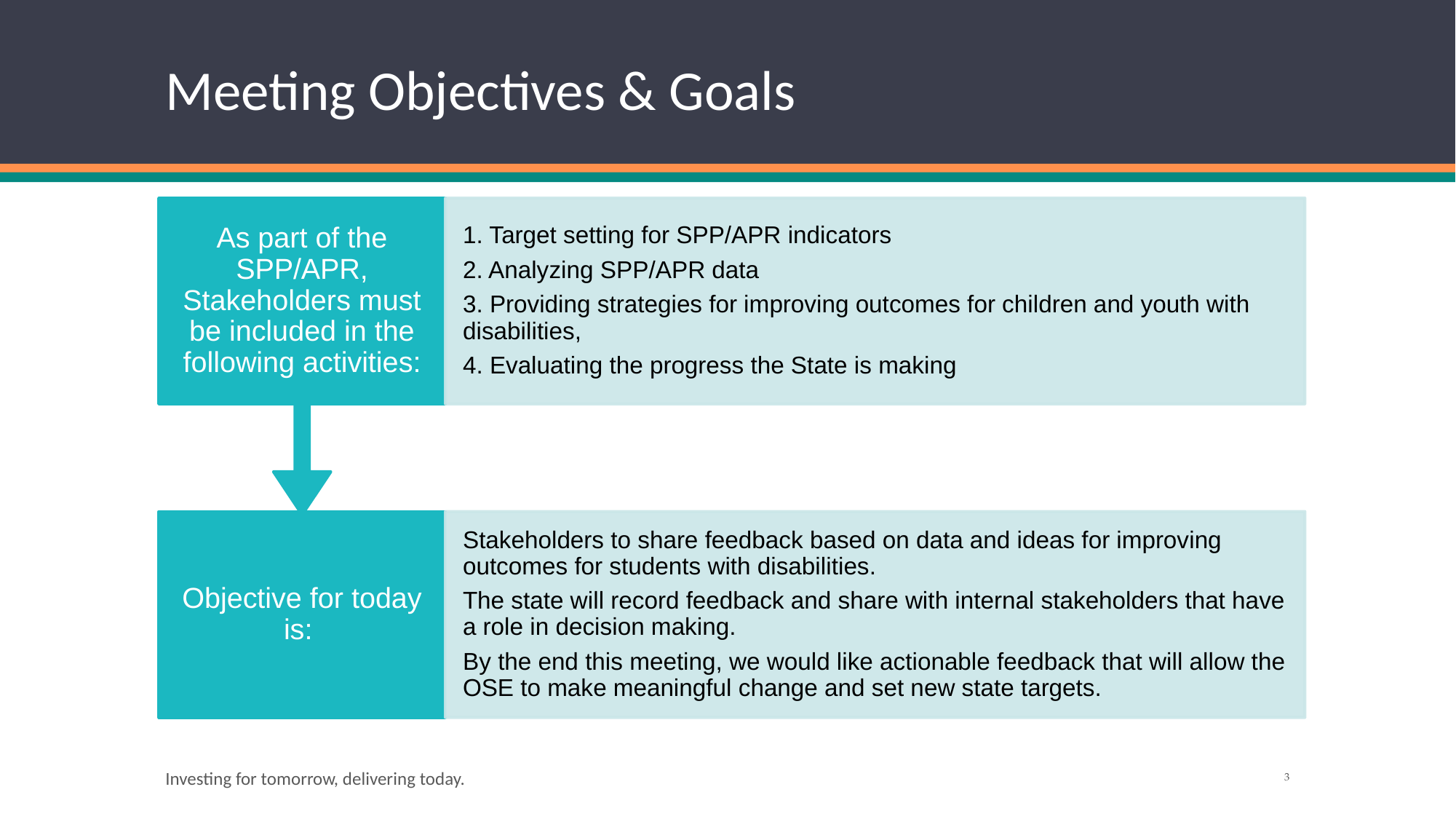

# Meeting Objectives & Goals

As part of the SPP/APR, Stakeholders must be included in the following activities:

1. Target setting for SPP/APR indicators
2. Analyzing SPP/APR data
3. Providing strategies for improving outcomes for children and youth with disabilities,
4. Evaluating the progress the State is making

Objective for today is:

Stakeholders to share feedback based on data and ideas for improving outcomes for students with disabilities.
The state will record feedback and share with internal stakeholders that have a role in decision making.
By the end this meeting, we would like actionable feedback that will allow the OSE to make meaningful change and set new state targets.
Investing for tomorrow, delivering today.
3